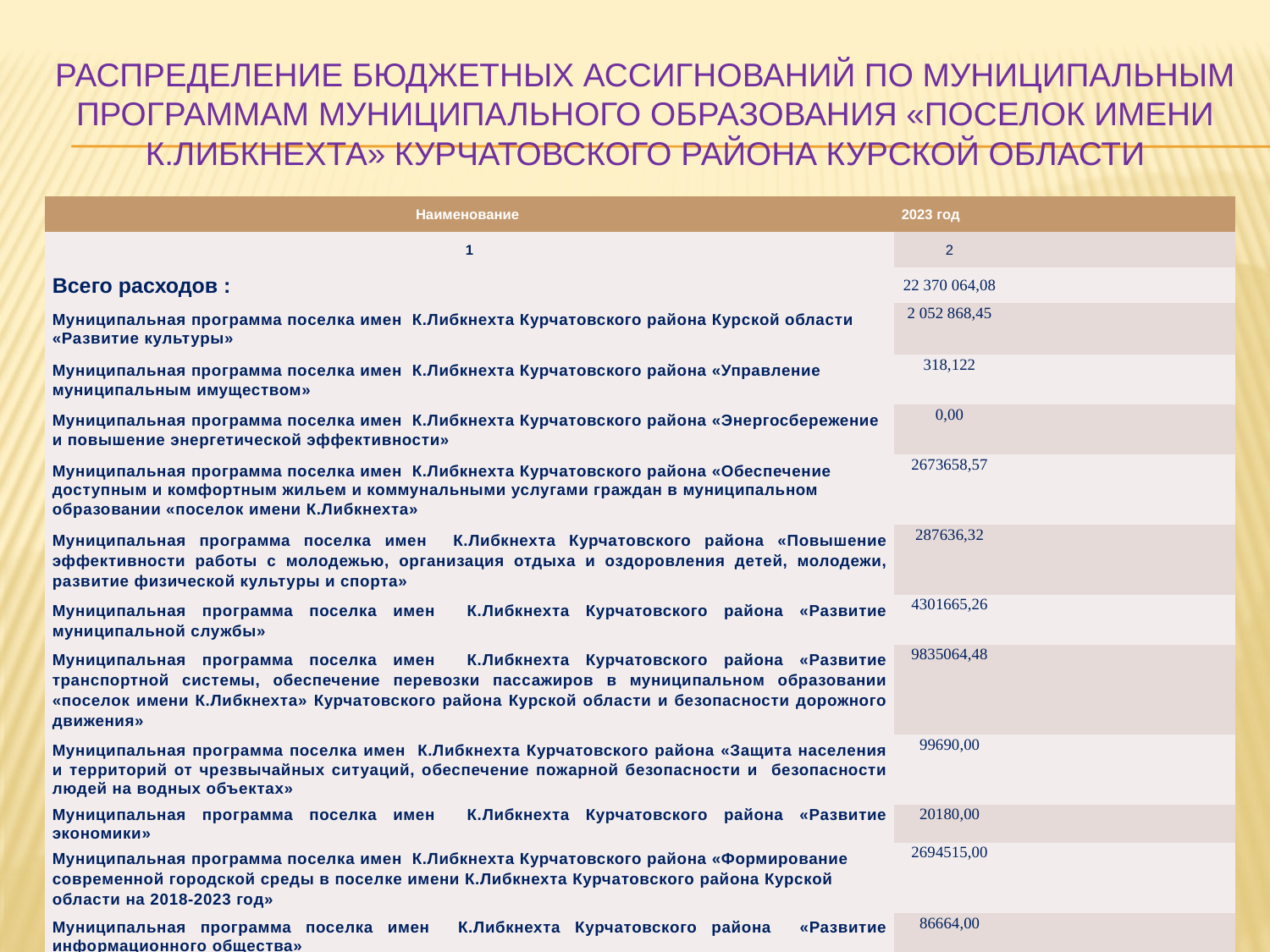

# Распределение бюджетных ассигнований по муниципальным программам муниципального образования «поселок имени К.Либкнехта» Курчатовского района Курской области
| Наименование | 2023 год |  |  |
| --- | --- | --- | --- |
| 1 | 2 |  |  |
| Всего расходов : | 22 370 064,08 |  |  |
| Муниципальная программа поселка имен К.Либкнехта Курчатовского района Курской области «Развитие культуры» | 2 052 868,45 |  |  |
| Муниципальная программа поселка имен К.Либкнехта Курчатовского района «Управление муниципальным имуществом» | 318,122 |  |  |
| Муниципальная программа поселка имен К.Либкнехта Курчатовского района «Энергосбережение и повышение энергетической эффективности» | 0,00 |  |  |
| Муниципальная программа поселка имен К.Либкнехта Курчатовского района «Обеспечение доступным и комфортным жильем и коммунальными услугами граждан в муниципальном образовании «поселок имени К.Либкнехта» | 2673658,57 |  |  |
| Муниципальная программа поселка имен К.Либкнехта Курчатовского района «Повышение эффективности работы с молодежью, организация отдыха и оздоровления детей, молодежи, развитие физической культуры и спорта» | 287636,32 |  |  |
| Муниципальная программа поселка имен К.Либкнехта Курчатовского района «Развитие муниципальной службы» | 4301665,26 |  |  |
| Муниципальная программа поселка имен К.Либкнехта Курчатовского района «Развитие транспортной системы, обеспечение перевозки пассажиров в муниципальном образовании «поселок имени К.Либкнехта» Курчатовского района Курской области и безопасности дорожного движения» | 9835064,48 |  |  |
| Муниципальная программа поселка имен К.Либкнехта Курчатовского района «Защита населения и территорий от чрезвычайных ситуаций, обеспечение пожарной безопасности и безопасности людей на водных объектах» | 99690,00 |  |  |
| Муниципальная программа поселка имен К.Либкнехта Курчатовского района «Развитие экономики» | 20180,00 |  |  |
| Муниципальная программа поселка имен К.Либкнехта Курчатовского района «Формирование современной городской среды в поселке имени К.Либкнехта Курчатовского района Курской области на 2018-2023 год» | 2694515,00 |  |  |
| Муниципальная программа поселка имен К.Либкнехта Курчатовского района «Развитие информационного общества» | 86664,00 |  |  |